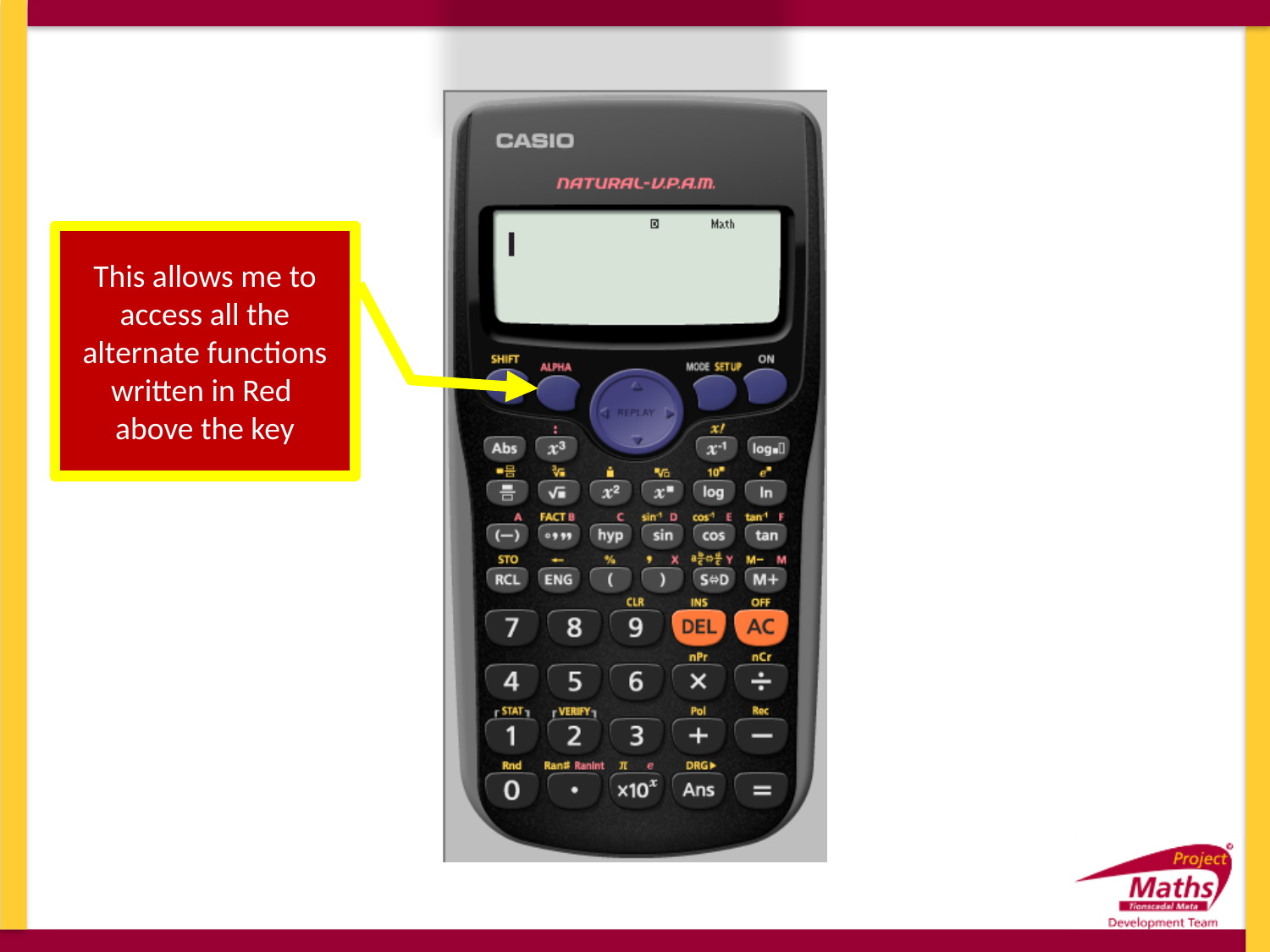

This allows me to access all the alternate functions written in Red
above the key